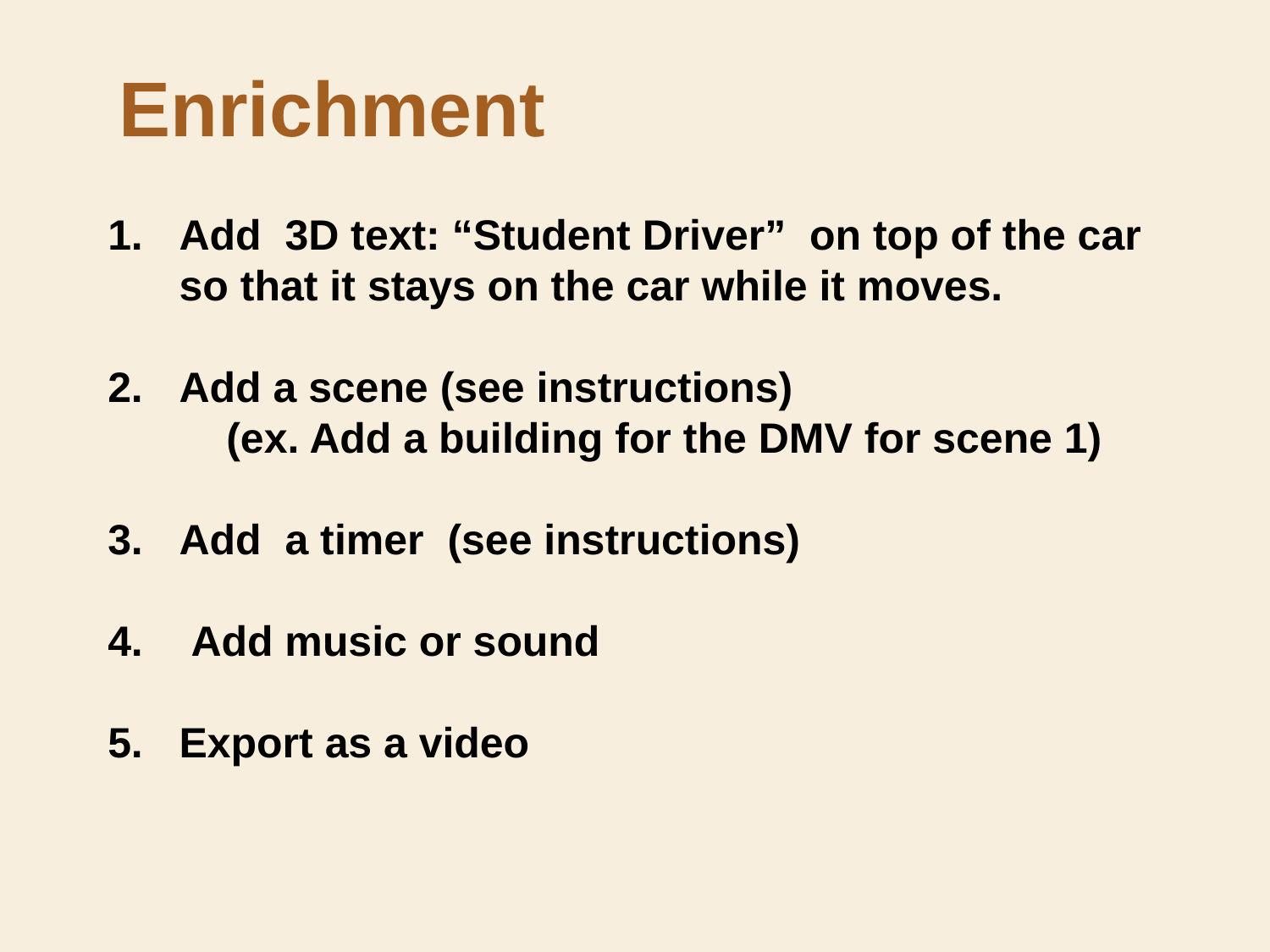

Enrichment
Add  3D text: “Student Driver”  on top of the car so that it stays on the car while it moves.

Add a scene (see instructions)
          (ex. Add a building for the DMV for scene 1)

Add  a timer  (see instructions)

 Add music or sound

Export as a video